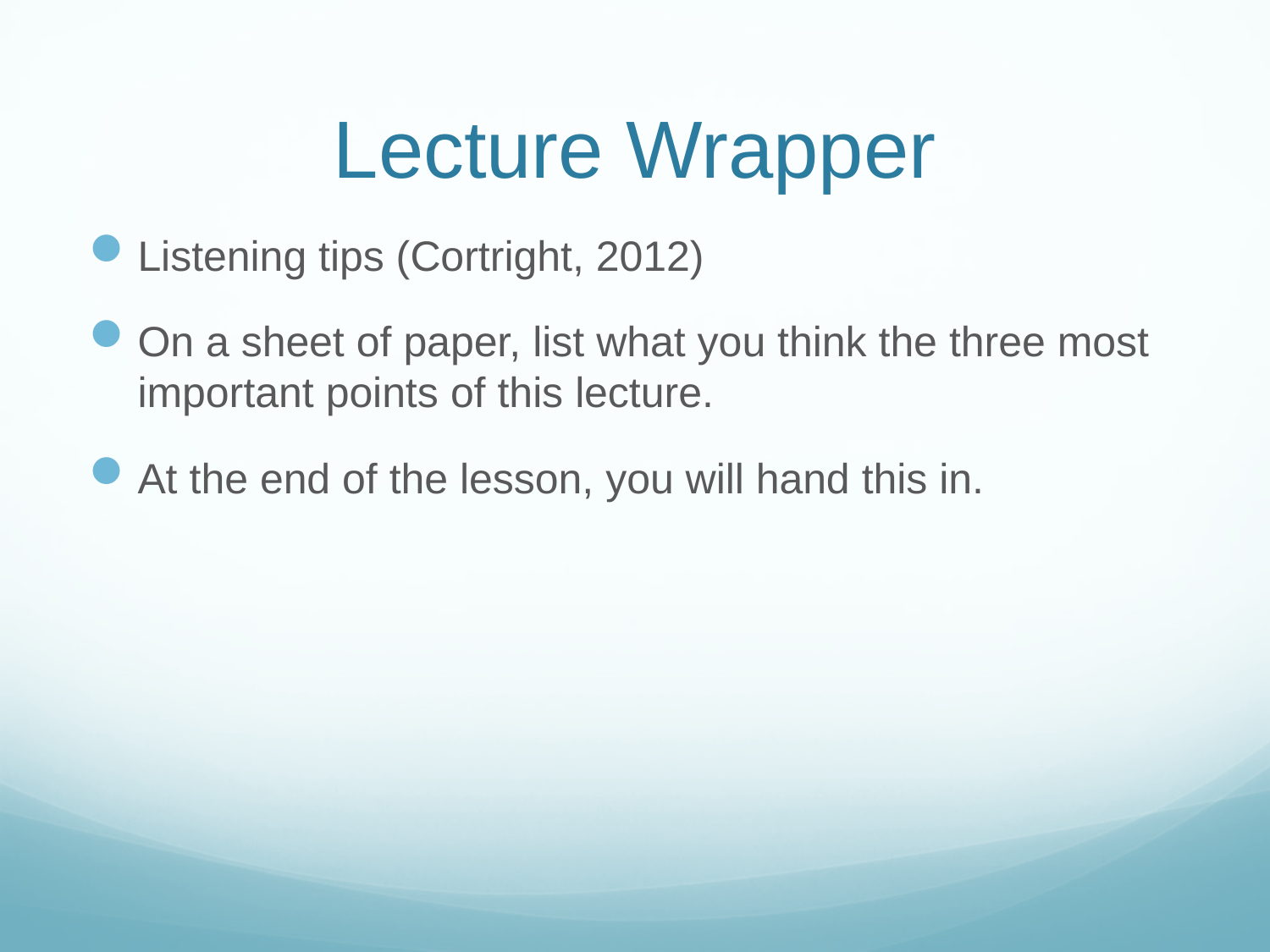

# Lecture Wrapper
Listening tips (Cortright, 2012)
On a sheet of paper, list what you think the three most important points of this lecture.
At the end of the lesson, you will hand this in.